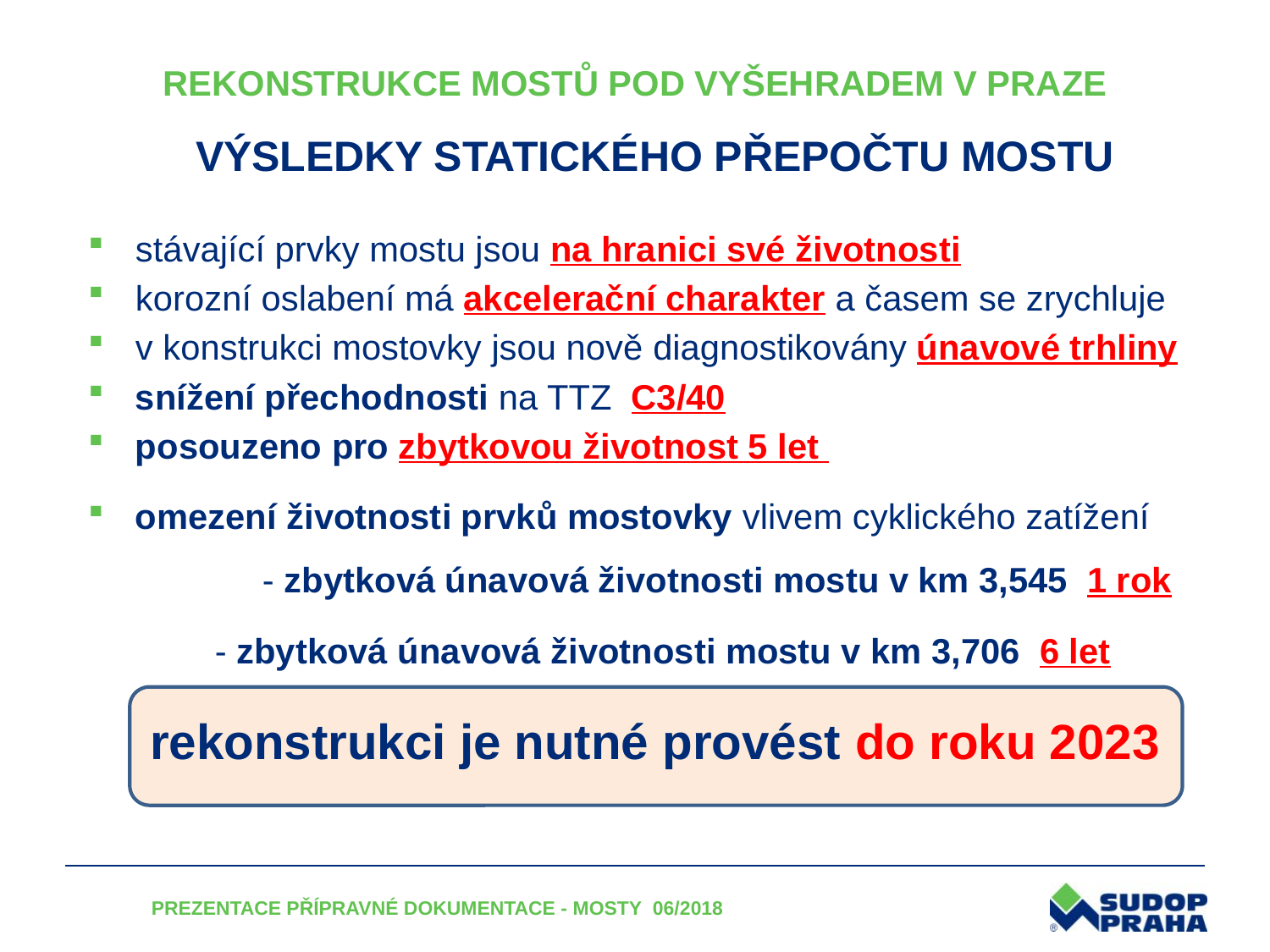

# REKONSTRUKCE MOSTŮ POD VYŠEHRADEM V PRAZE
VÝSLEDKY statického přepočtu mostu

stávající prvky mostu jsou na hranici své životnosti
korozní oslabení má akcelerační charakter a časem se zrychluje
v konstrukci mostovky jsou nově diagnostikovány únavové trhliny
snížení přechodnosti na TTZ  C3/40
posouzeno pro zbytkovou životnost 5 let
omezení životnosti prvků mostovky vlivem cyklického zatížení       	- zbytková únavová životnosti mostu v km 3,545  1 rok
     	- zbytková únavová životnosti mostu v km 3,706  6 let
rekonstrukci je nutné provést do roku 2023

PREZENTACE PŘÍPRAVNÉ DOKUMENTACE - MOSTY  06/2018